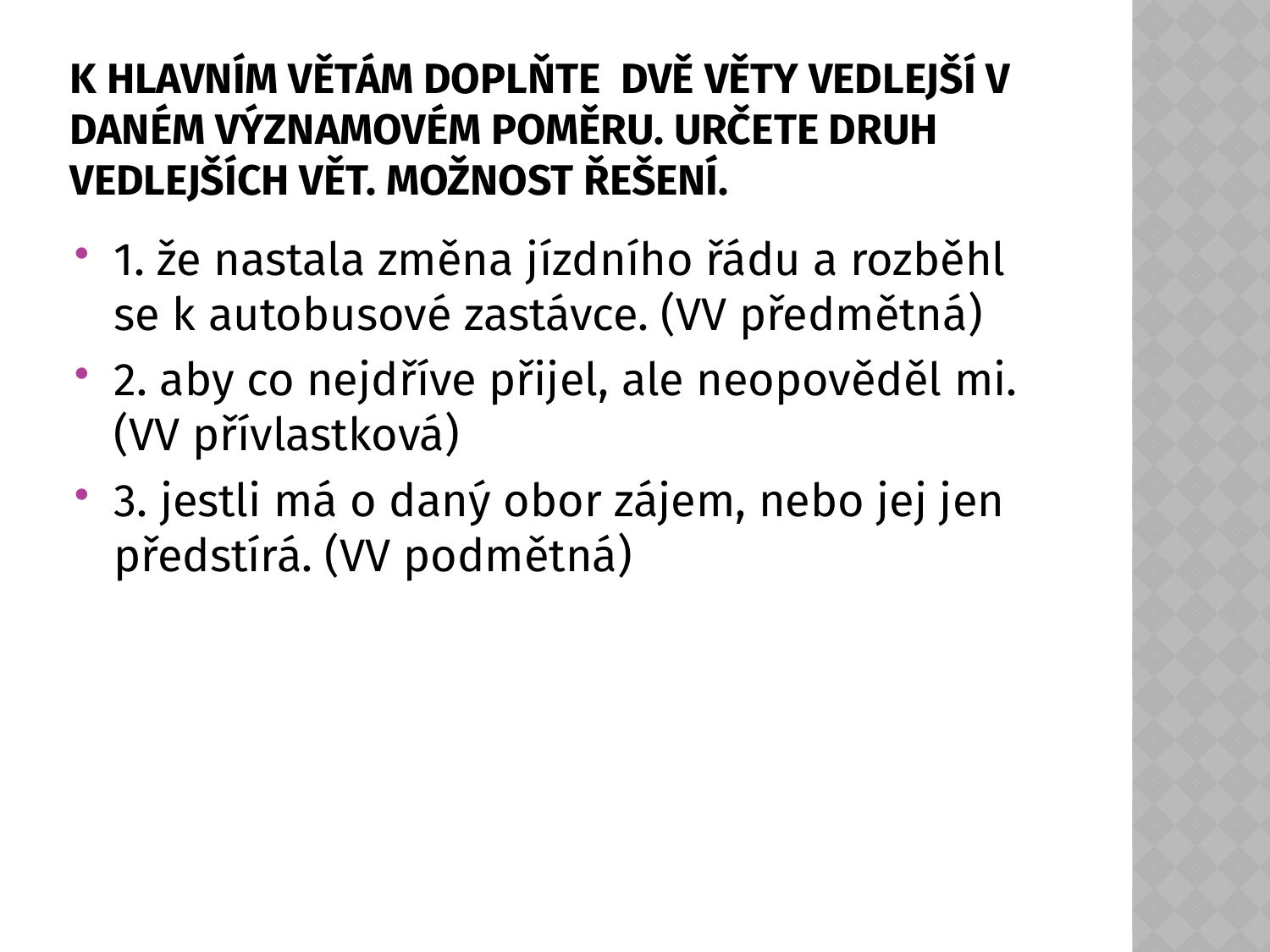

# K hlavním větám doplňte  dvě věty vedlejší v daném významovém poměru. Určete druh vedlejších vět. Možnost řešení.
1. že nastala změna jízdního řádu a rozběhl se k autobusové zastávce. (VV předmětná)
2. aby co nejdříve přijel, ale neopověděl mi. (VV přívlastková)
3. jestli má o daný obor zájem, nebo jej jen předstírá. (VV podmětná)